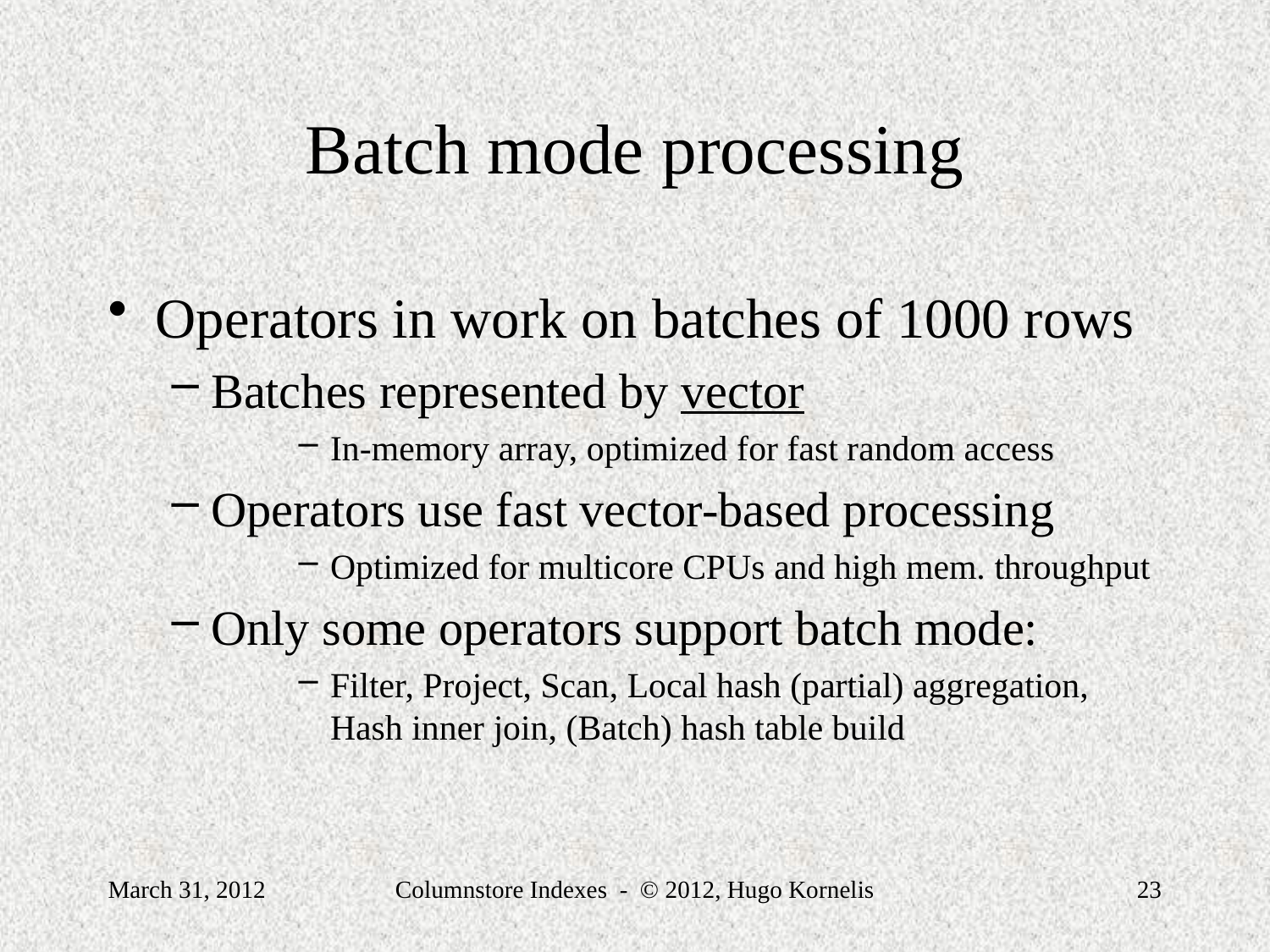

# Batch mode processing
Operators in work on batches of 1000 rows
Batches represented by vector
In-memory array, optimized for fast random access
Operators use fast vector-based processing
Optimized for multicore CPUs and high mem. throughput
Only some operators support batch mode:
Filter, Project, Scan, Local hash (partial) aggregation, Hash inner join, (Batch) hash table build
March 31, 2012
Columnstore Indexes  -  © 2012, Hugo Kornelis
23